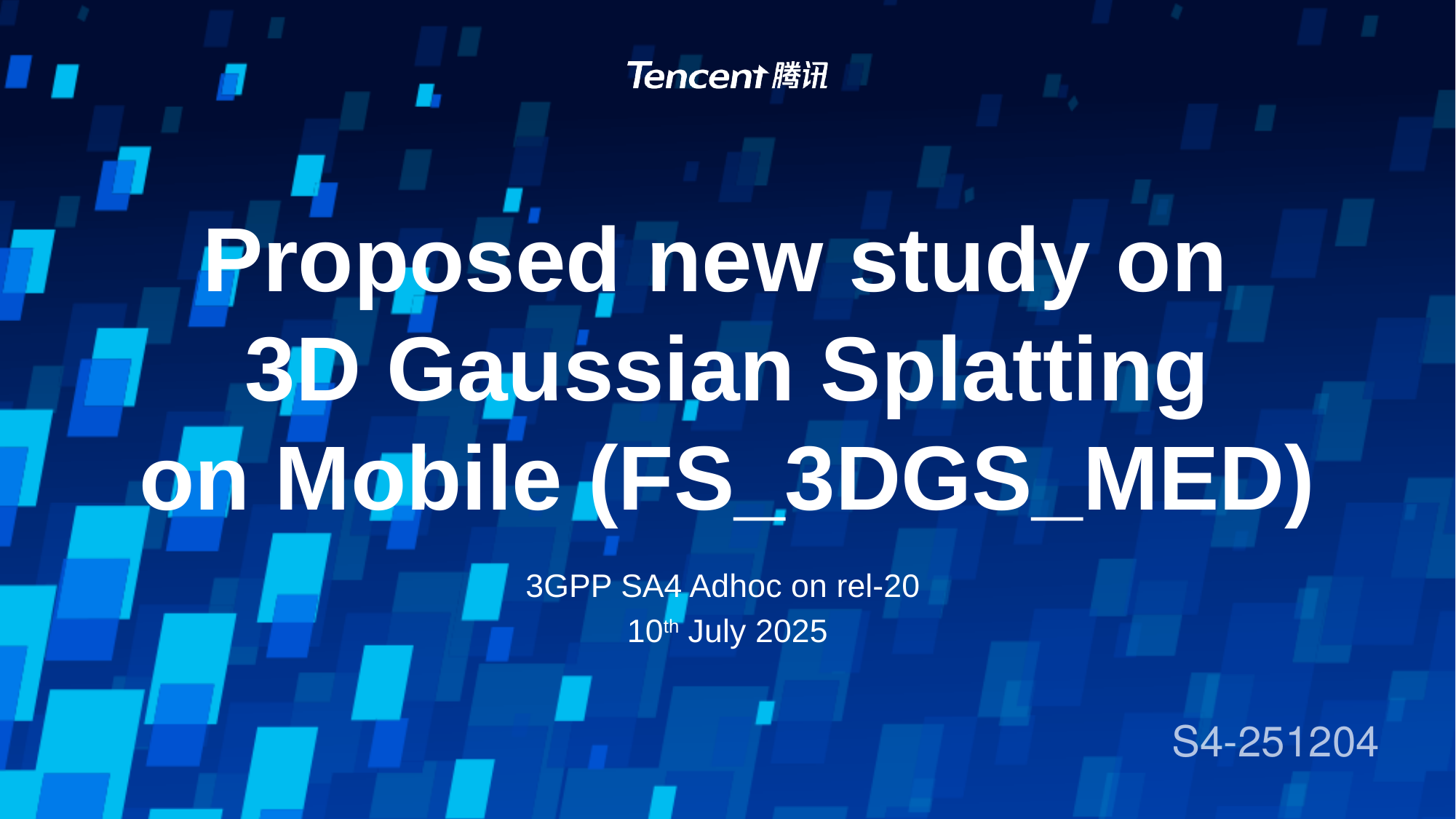

# Proposed new study on 3D Gaussian Splatting on Mobile (FS_3DGS_MED)
3GPP SA4 Adhoc on rel-20
10th July 2025
S4-251204